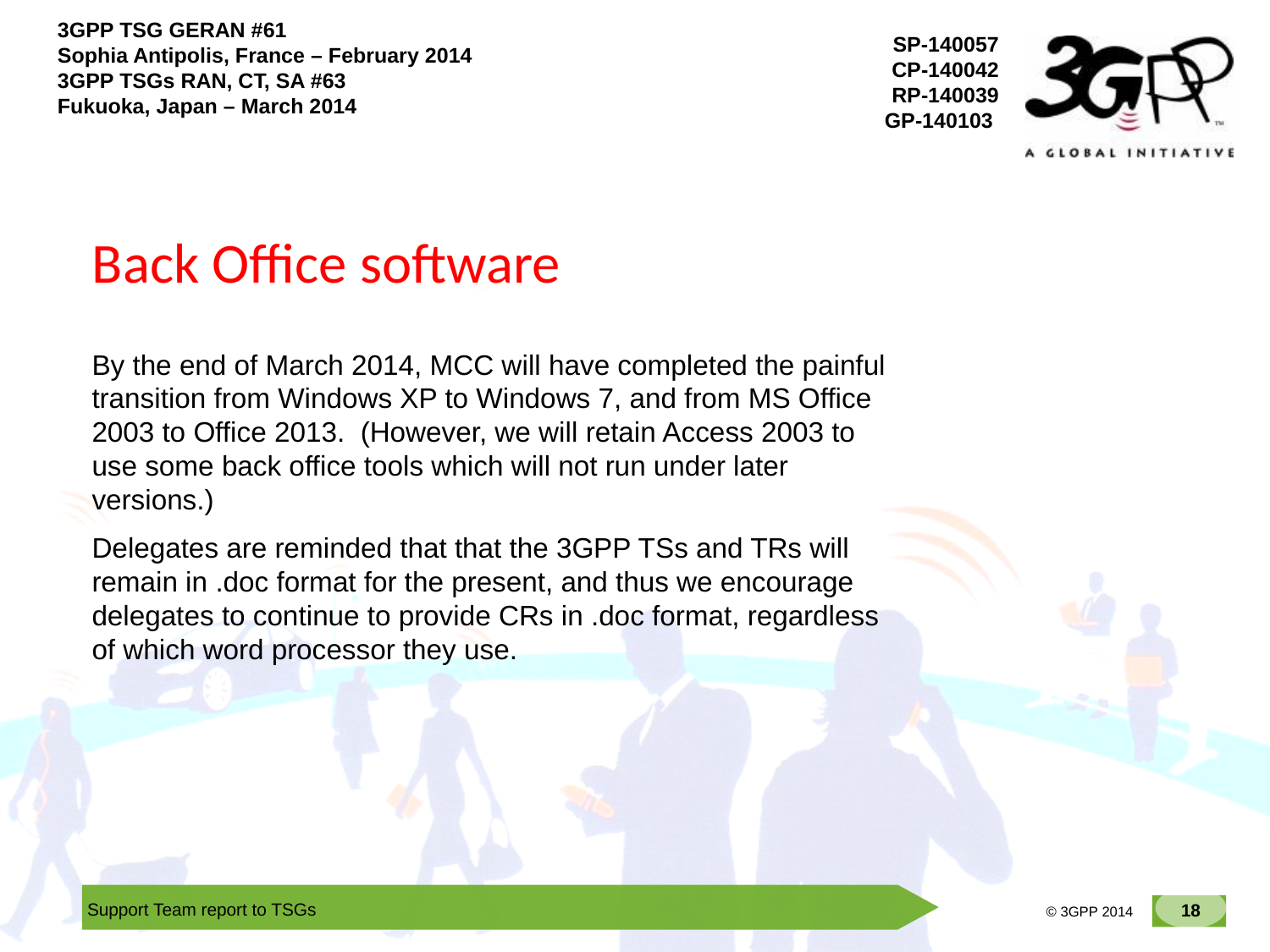

# Back Office software
By the end of March 2014, MCC will have completed the painful transition from Windows XP to Windows 7, and from MS Office 2003 to Office 2013.  (However, we will retain Access 2003 to use some back office tools which will not run under later versions.)
Delegates are reminded that that the 3GPP TSs and TRs will remain in .doc format for the present, and thus we encourage delegates to continue to provide CRs in .doc format, regardless of which word processor they use.